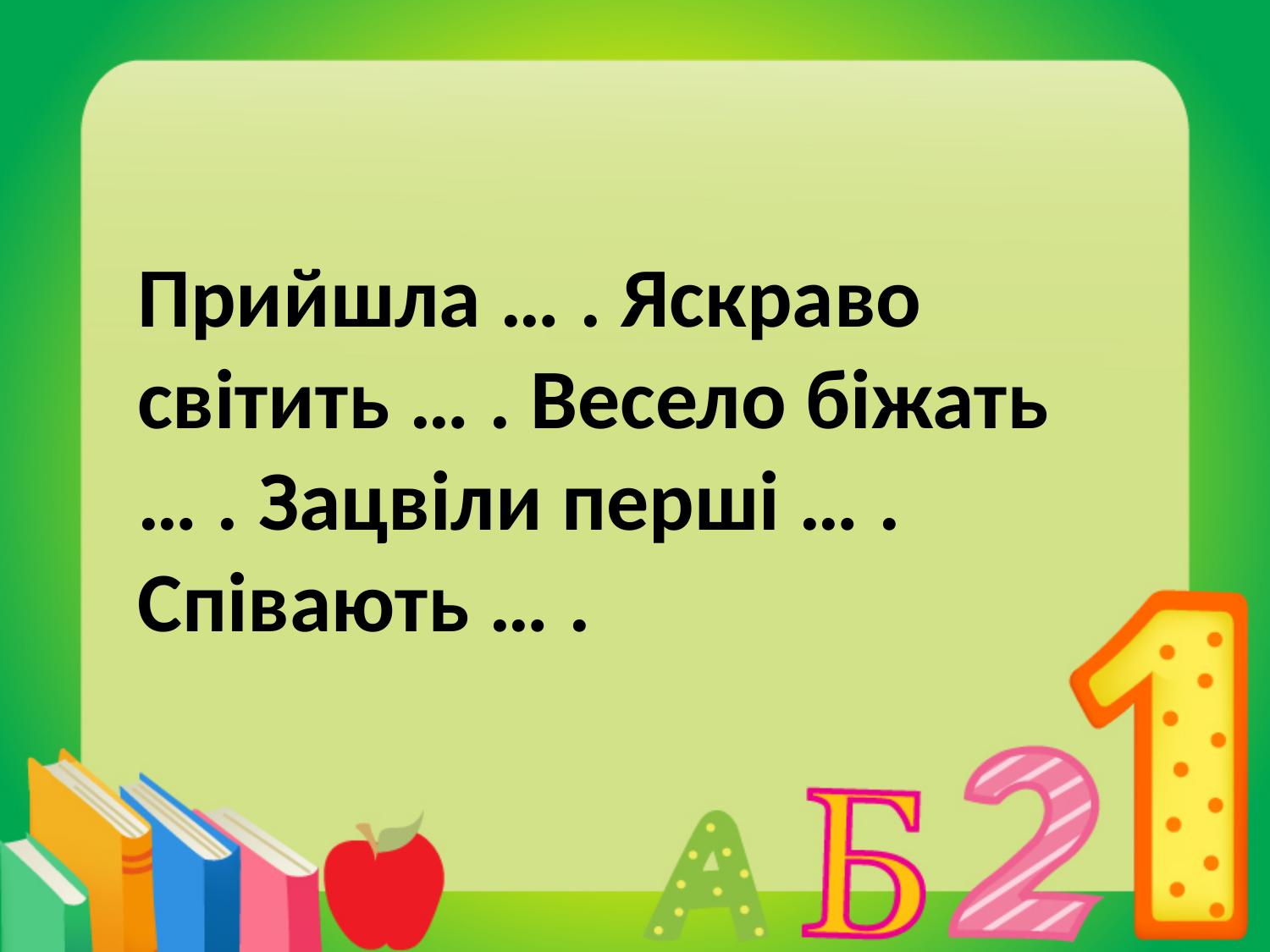

Прийшла … . Яскраво світить … . Весело біжать … . Зацвіли перші … . Співають … .